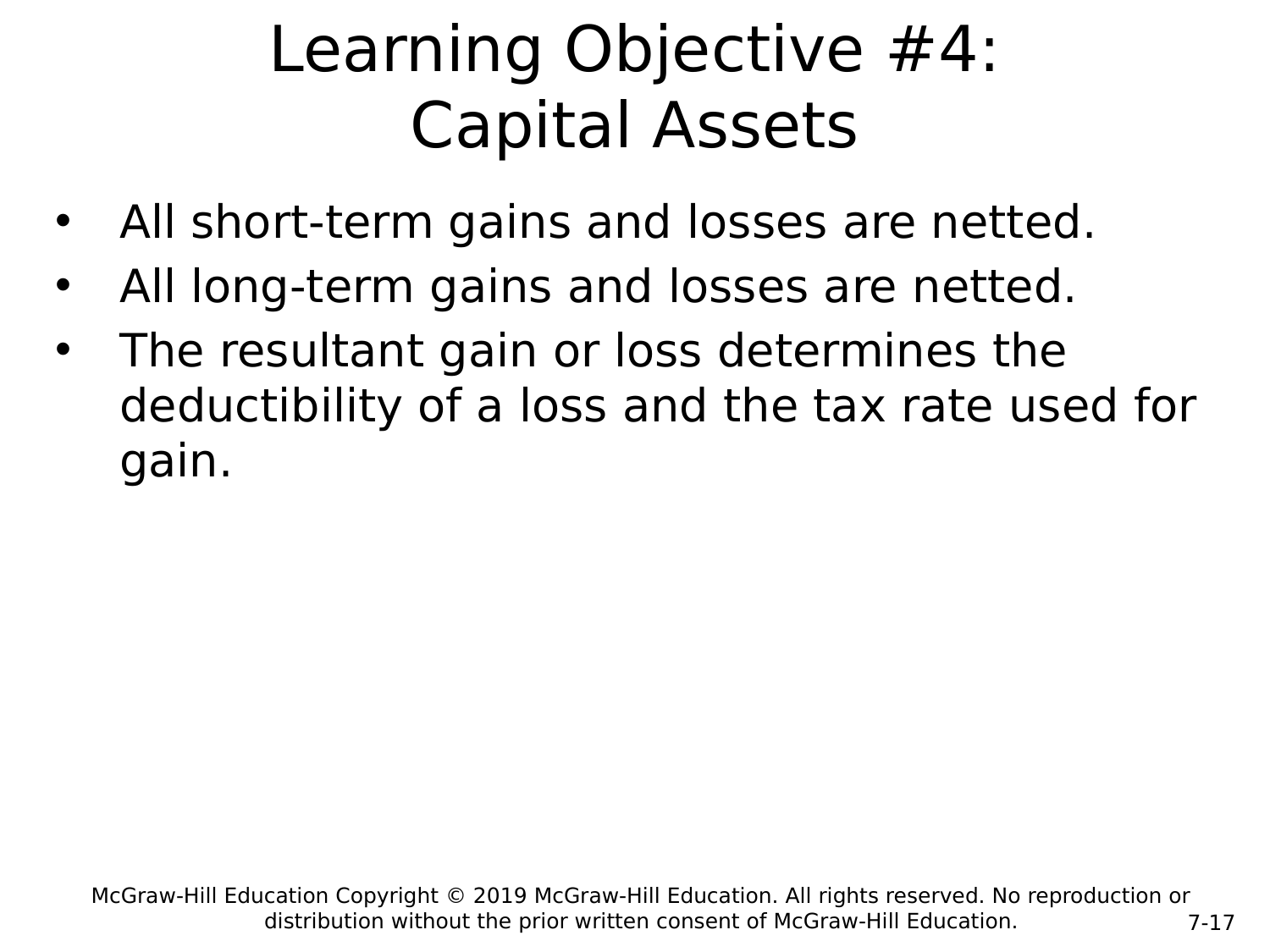

# Learning Objective #4: Capital Assets
All short-term gains and losses are netted.
All long-term gains and losses are netted.
The resultant gain or loss determines the deductibility of a loss and the tax rate used for gain.
McGraw-Hill Education Copyright © 2019 McGraw-Hill Education. All rights reserved. No reproduction or distribution without the prior written consent of McGraw-Hill Education.
7-17